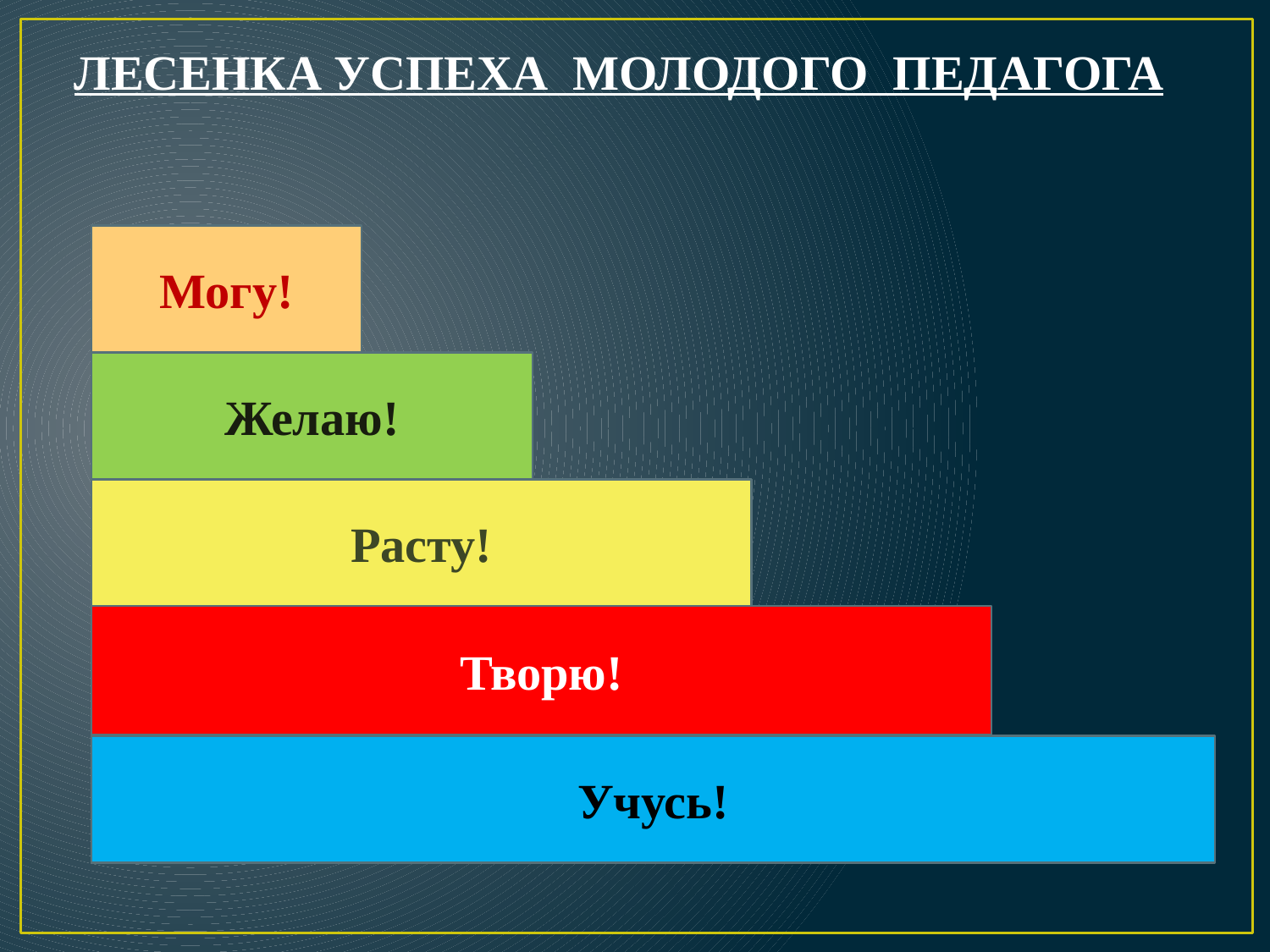

ЛЕСЕНКА УСПЕХА  МОЛОДОГО  ПЕДАГОГА
Могу!
Желаю!
Расту!
Творю!
Учусь!